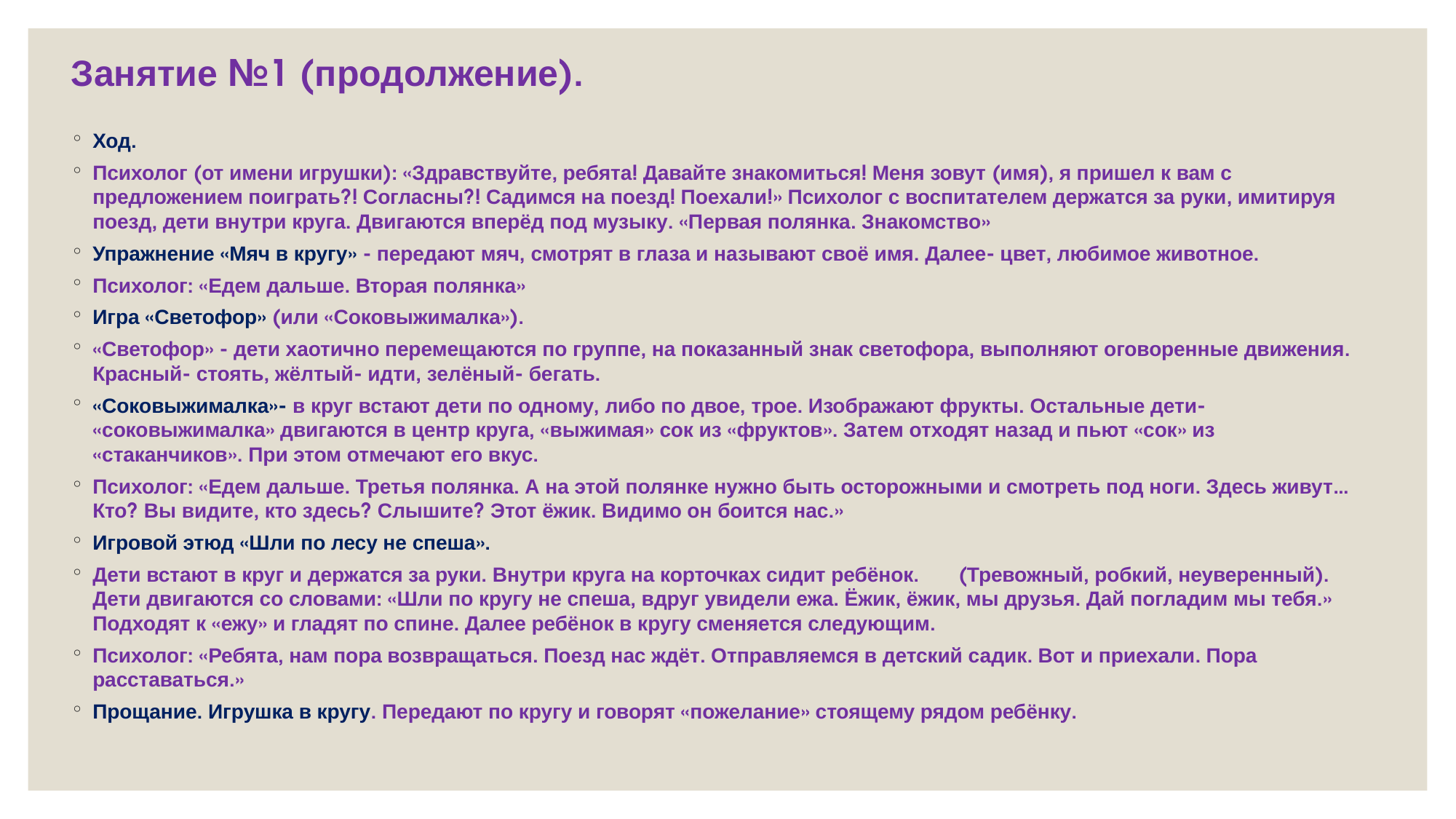

# Занятие №1 (продолжение).
Ход.
Психолог (от имени игрушки): «Здравствуйте, ребята! Давайте знакомиться! Меня зовут (имя), я пришел к вам с предложением поиграть?! Согласны?! Садимся на поезд! Поехали!» Психолог с воспитателем держатся за руки, имитируя поезд, дети внутри круга. Двигаются вперёд под музыку. «Первая полянка. Знакомство»
Упражнение «Мяч в кругу» - передают мяч, смотрят в глаза и называют своё имя. Далее- цвет, любимое животное.
Психолог: «Едем дальше. Вторая полянка»
Игра «Светофор» (или «Соковыжималка»).
«Светофор» - дети хаотично перемещаются по группе, на показанный знак светофора, выполняют оговоренные движения. Красный- стоять, жёлтый- идти, зелёный- бегать.
«Соковыжималка»- в круг встают дети по одному, либо по двое, трое. Изображают фрукты. Остальные дети- «соковыжималка» двигаются в центр круга, «выжимая» сок из «фруктов». Затем отходят назад и пьют «сок» из «стаканчиков». При этом отмечают его вкус.
Психолог: «Едем дальше. Третья полянка. А на этой полянке нужно быть осторожными и смотреть под ноги. Здесь живут…Кто? Вы видите, кто здесь? Слышите? Этот ёжик. Видимо он боится нас.»
Игровой этюд «Шли по лесу не спеша».
Дети встают в круг и держатся за руки. Внутри круга на корточках сидит ребёнок.       (Тревожный, робкий, неуверенный). Дети двигаются со словами: «Шли по кругу не спеша, вдруг увидели ежа. Ёжик, ёжик, мы друзья. Дай погладим мы тебя.» Подходят к «ежу» и гладят по спине. Далее ребёнок в кругу сменяется следующим.
Психолог: «Ребята, нам пора возвращаться. Поезд нас ждёт. Отправляемся в детский садик. Вот и приехали. Пора расставаться.»
Прощание. Игрушка в кругу. Передают по кругу и говорят «пожелание» стоящему рядом ребёнку.